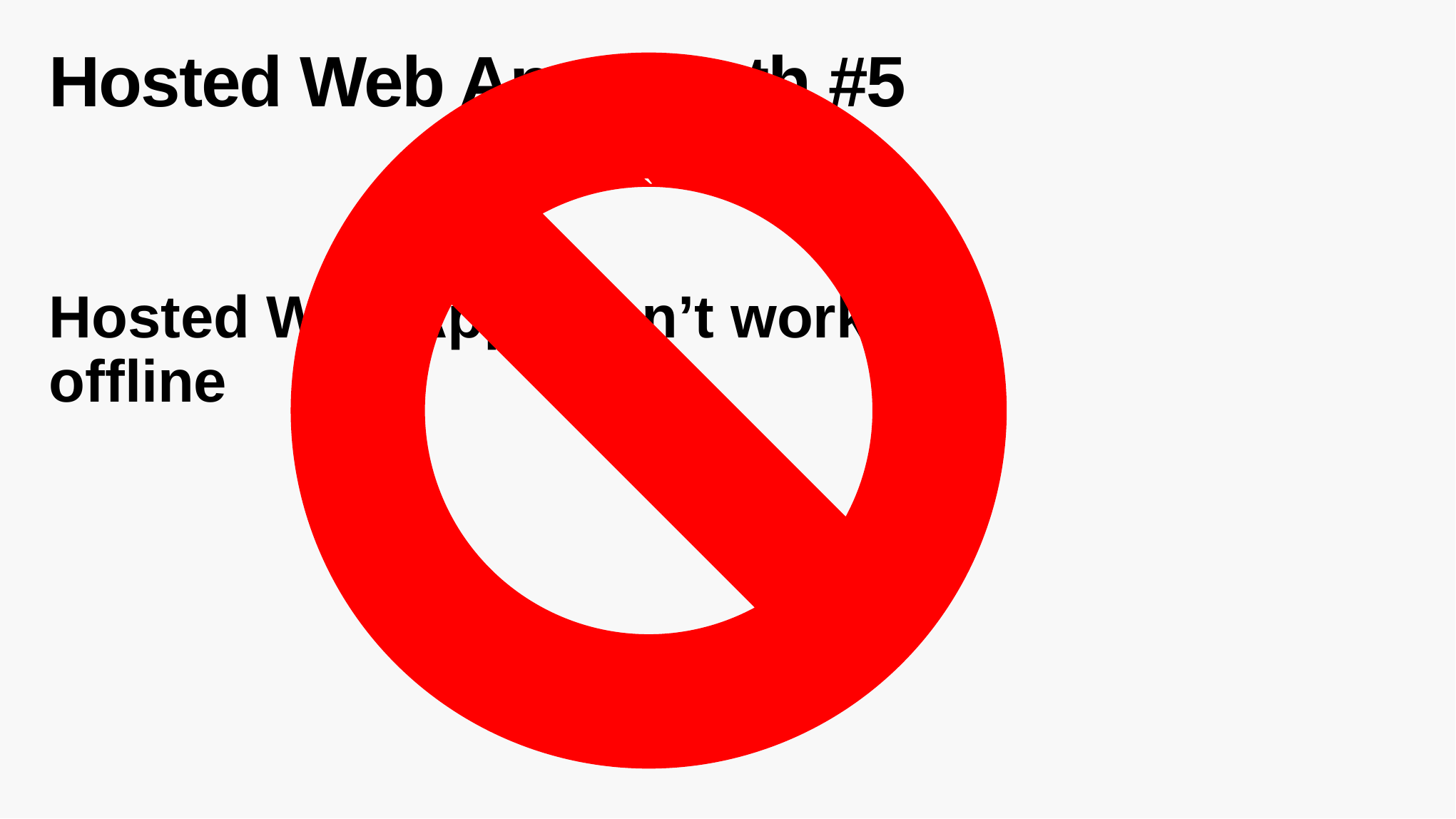

# Hosted Web Apps Myth #5
`
Hosted Web Apps don’t work offline